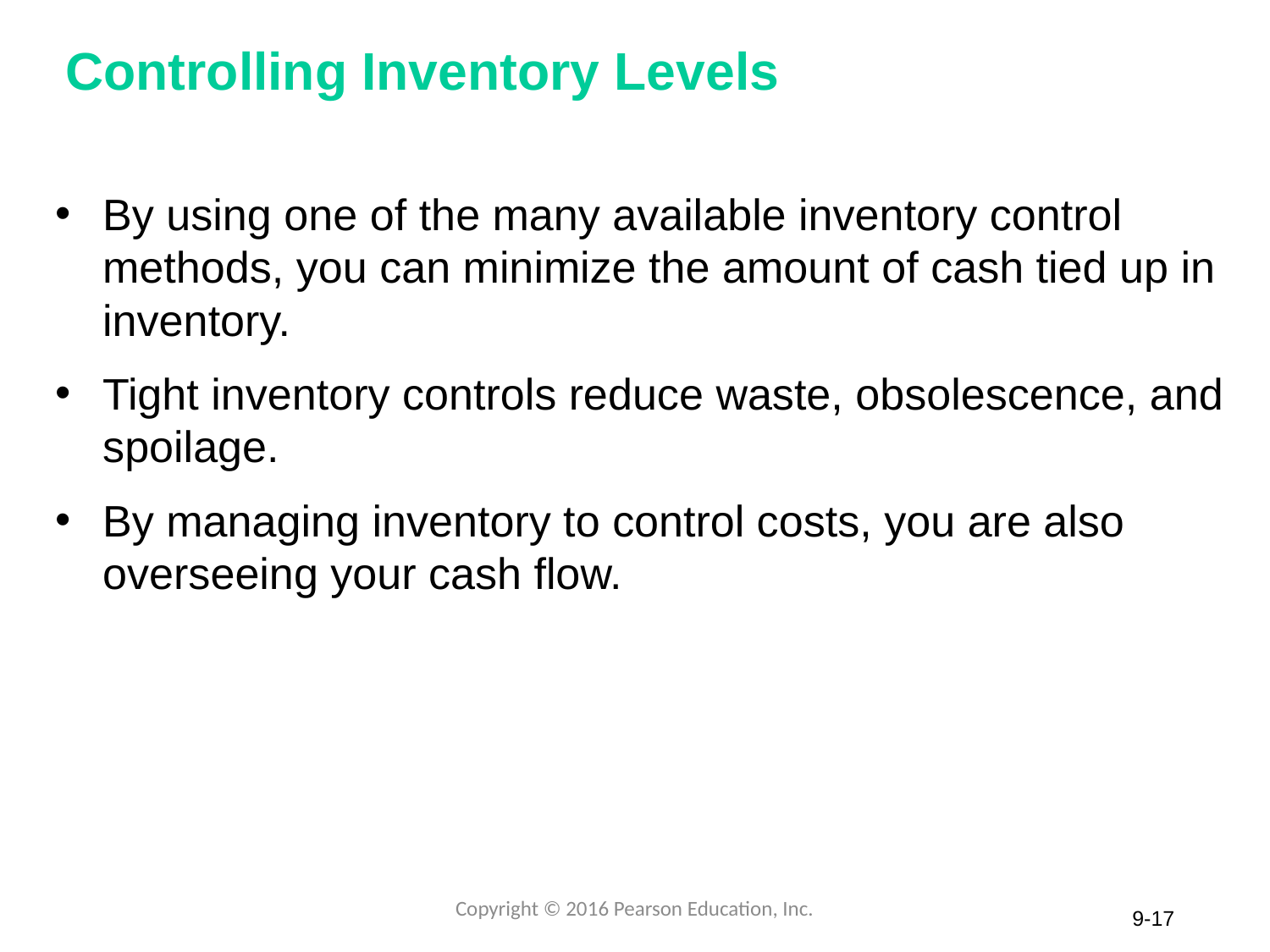

# Controlling Inventory Levels
By using one of the many available inventory control methods, you can minimize the amount of cash tied up in inventory.

Tight inventory controls reduce waste, obsolescence, and spoilage.

By managing inventory to control costs, you are also overseeing your cash flow.
Copyright © 2016 Pearson Education, Inc.